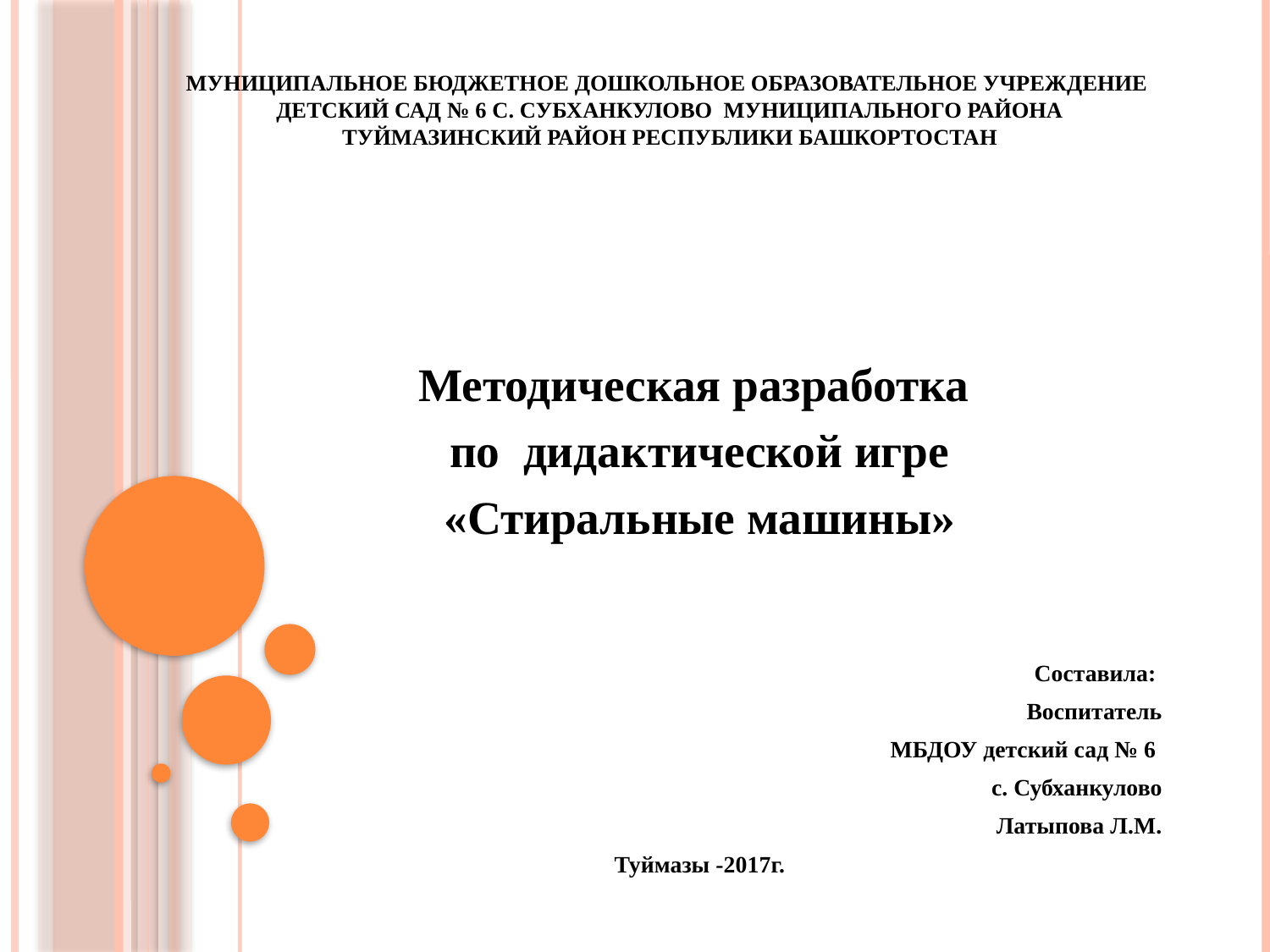

# Муниципальное бюджетное дошкольное образовательное учреждение детский сад № 6 с. Субханкулово  муниципального района Туймазинский район Республики Башкортостан

Методическая разработка
по  дидактической игре
«Стиральные машины»

Составила:
Воспитатель
МБДОУ детский сад № 6
с. Субханкулово
Латыпова Л.М.
Туймазы -2017г.